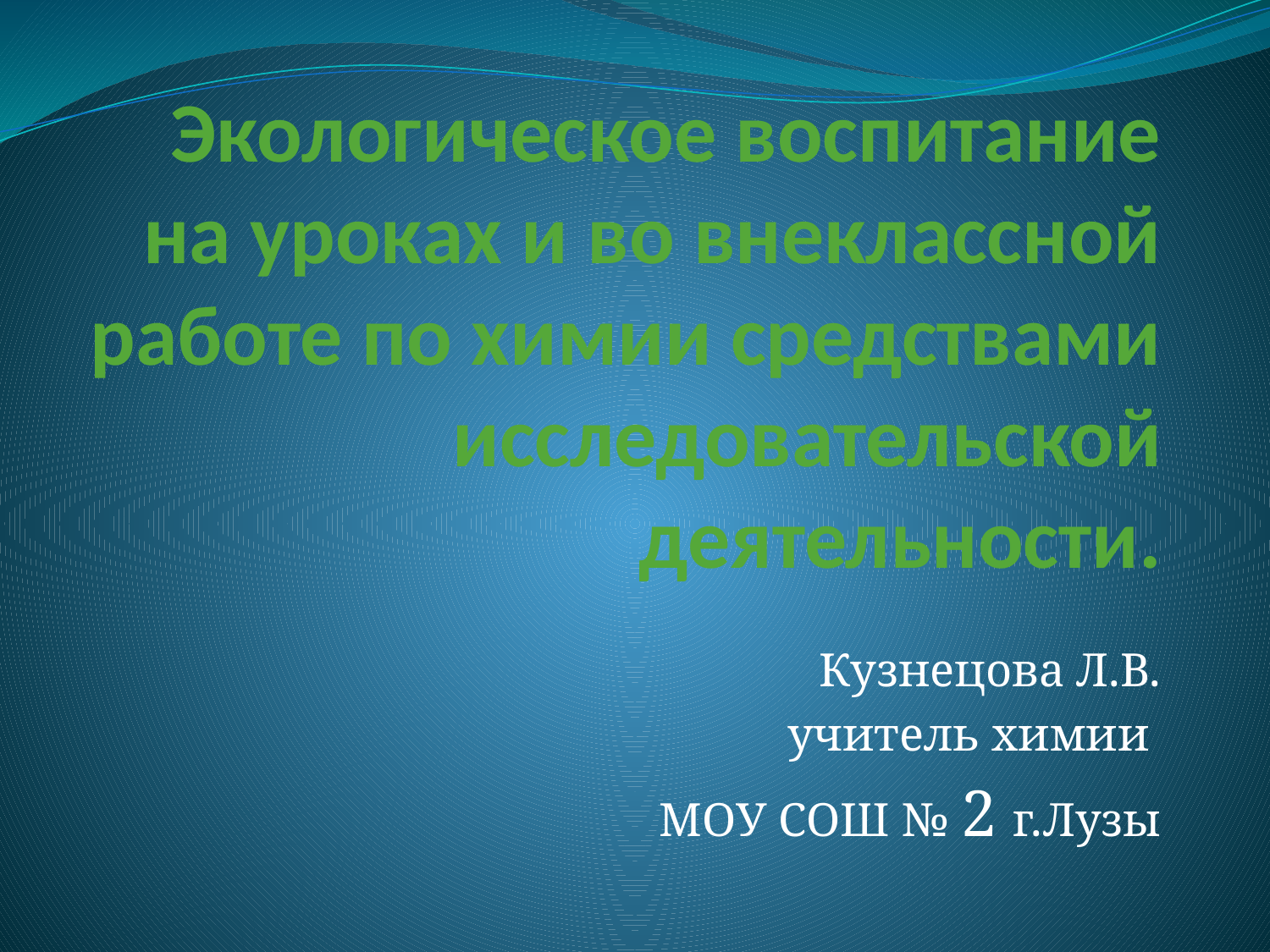

# Экологическое воспитание на уроках и во внеклассной работе по химии средствами исследовательской деятельности.
Кузнецова Л.В.
учитель химии
МОУ СОШ № 2 г.Лузы